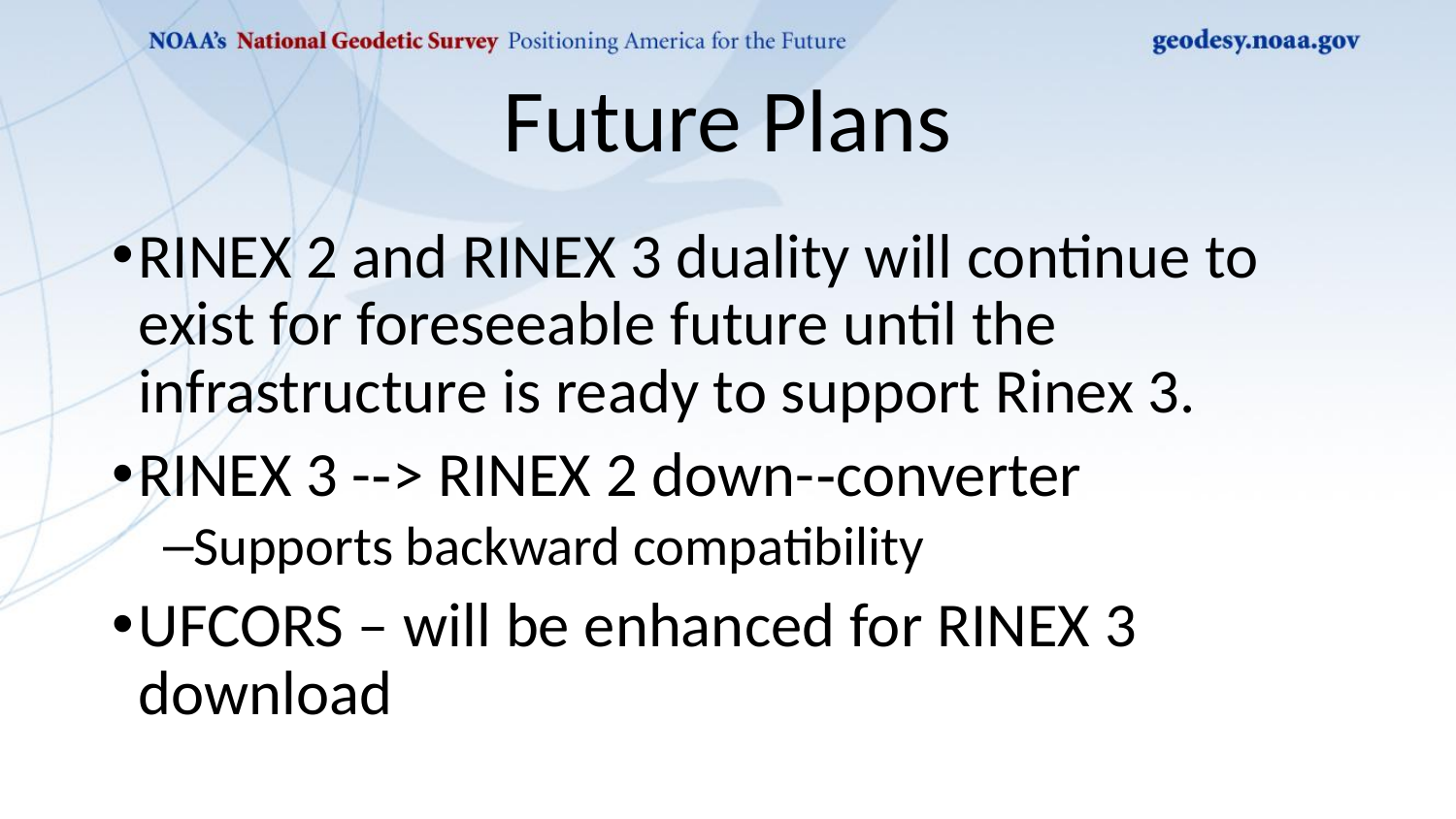

# Future Plans
RINEX 2 and RINEX 3 duality will continue to exist for foreseeable future until the infrastructure is ready to support Rinex 3.
RINEX 3 -­‐> RINEX 2 down-­‐converter
Supports backward compatibility
UFCORS – will be enhanced for RINEX 3 download